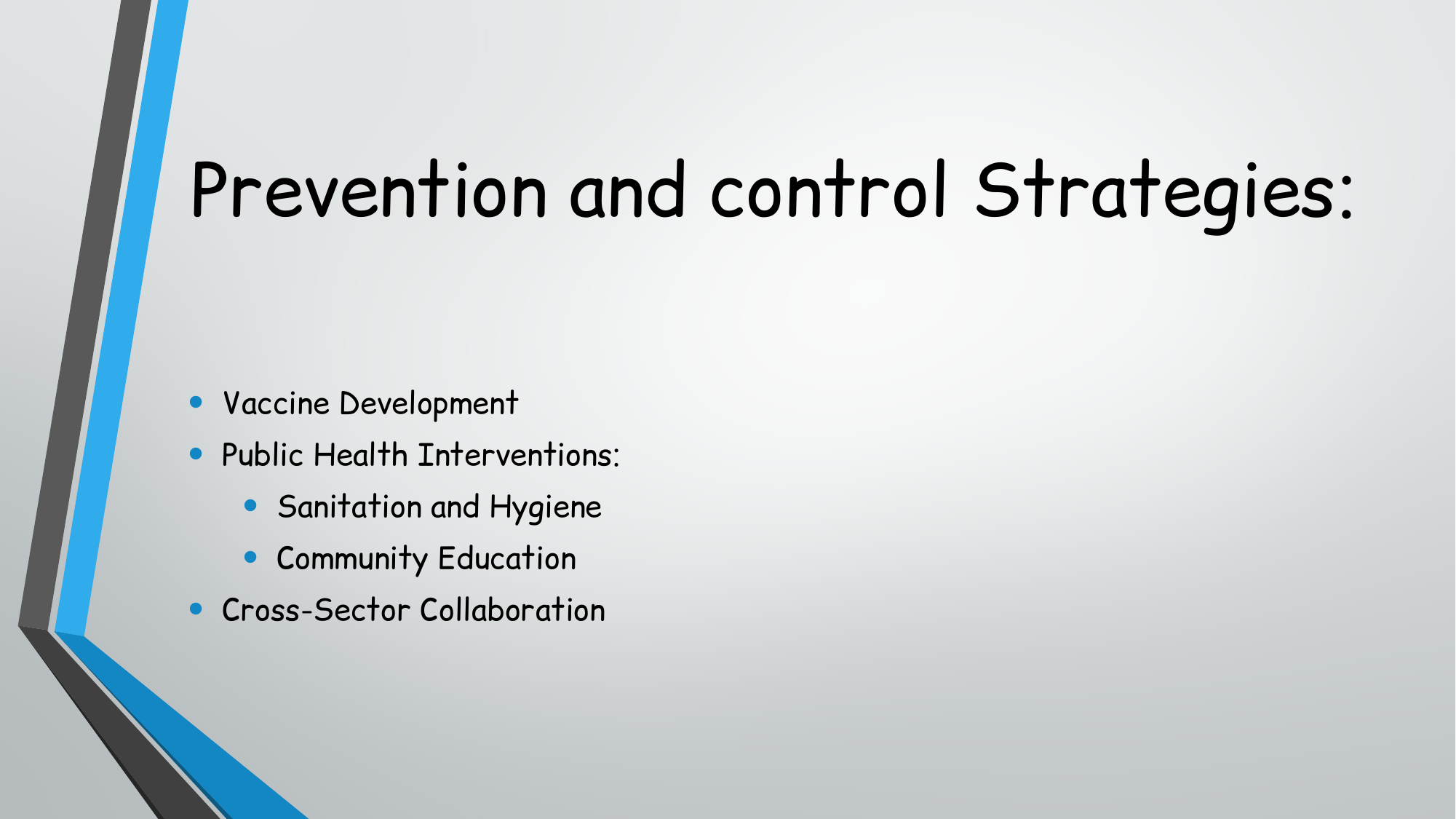

# Prevention and control Strategies:
Vaccine Development
Public Health Interventions:
Sanitation and Hygiene
Community Education
Cross-Sector Collaboration